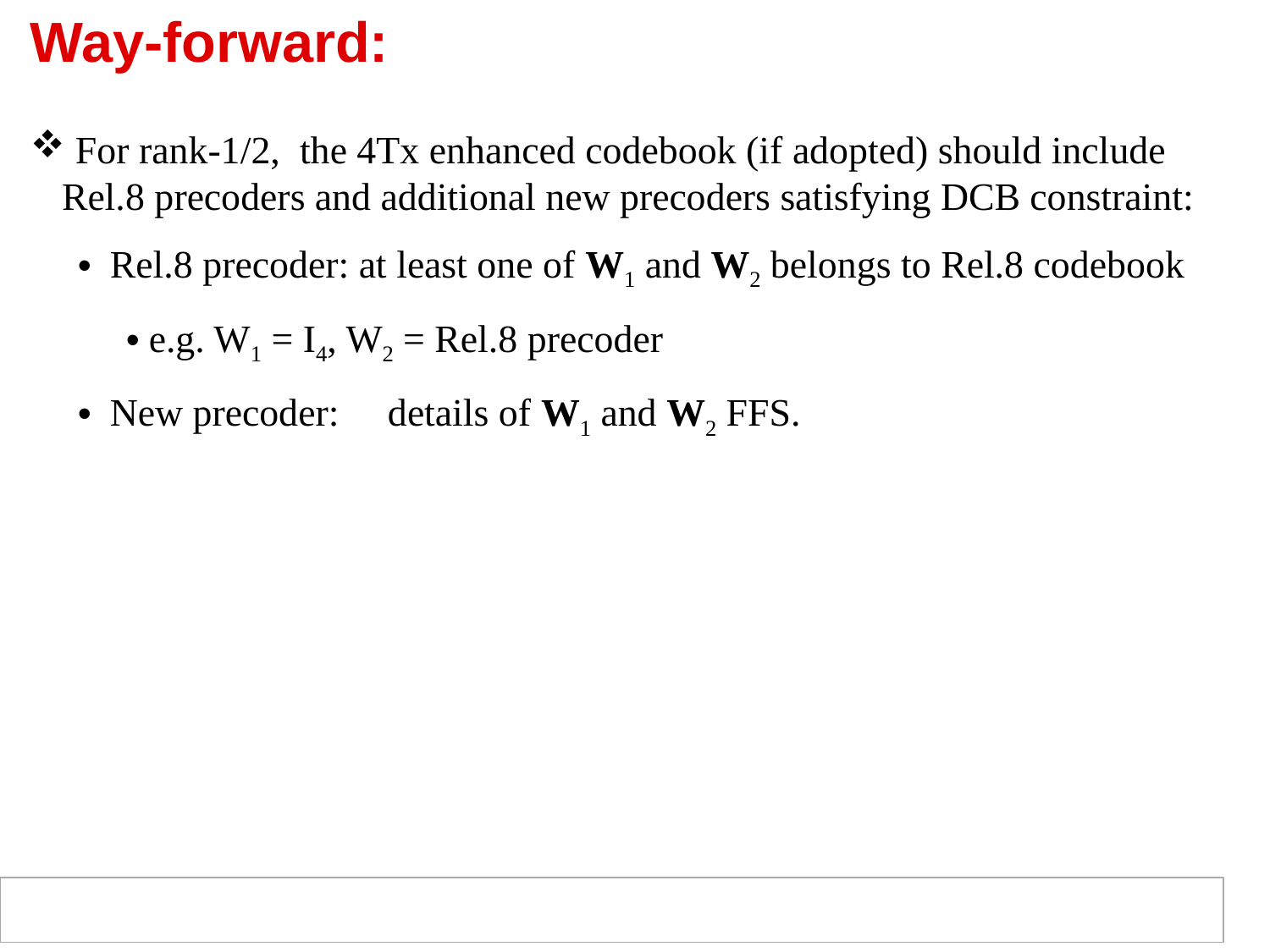

# Way-forward:
 For rank-1/2,  the 4Tx enhanced codebook (if adopted) should include Rel.8 precoders and additional new precoders satisfying DCB constraint:
Rel.8 precoder: at least one of W1 and W2 belongs to Rel.8 codebook
e.g. W1 = I4, W2 = Rel.8 precoder
New precoder:     details of W1 and W2 FFS.